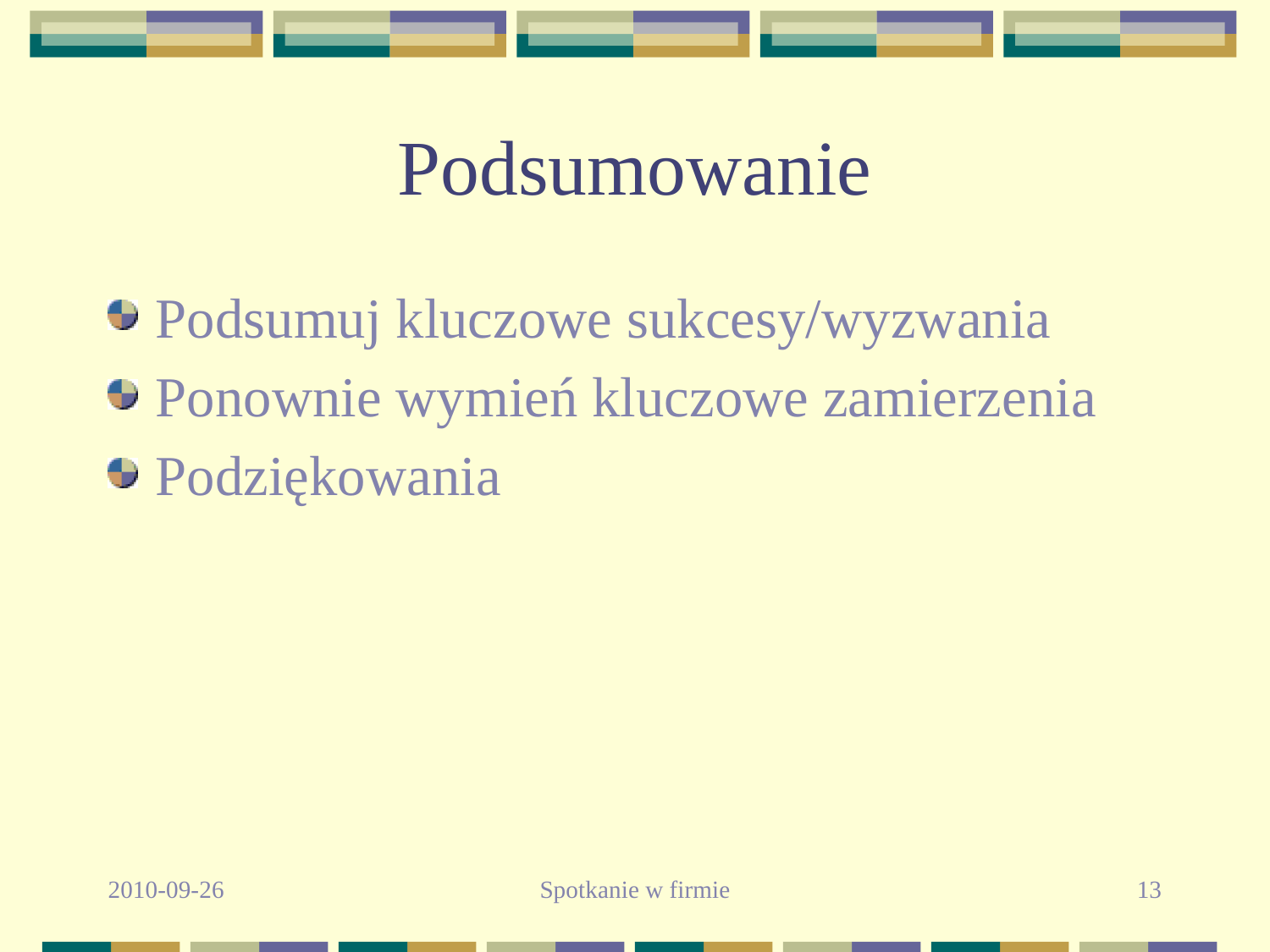

# Podsumowanie
Podsumuj kluczowe sukcesy/wyzwania
Ponownie wymień kluczowe zamierzenia
Podziękowania
2010-09-26
Spotkanie w firmie
13